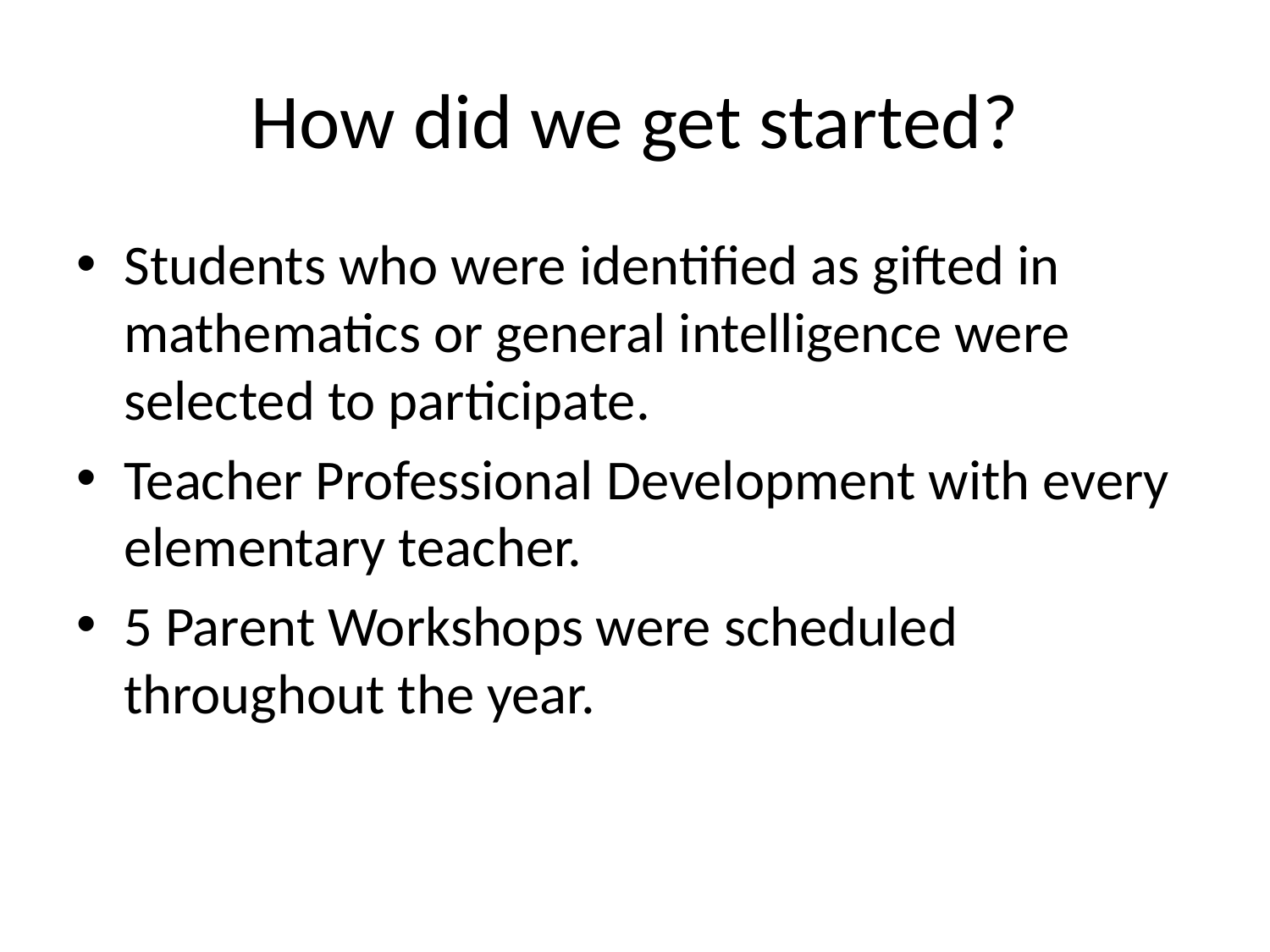

# How did we get started?
Students who were identified as gifted in mathematics or general intelligence were selected to participate.
Teacher Professional Development with every elementary teacher.
5 Parent Workshops were scheduled throughout the year.